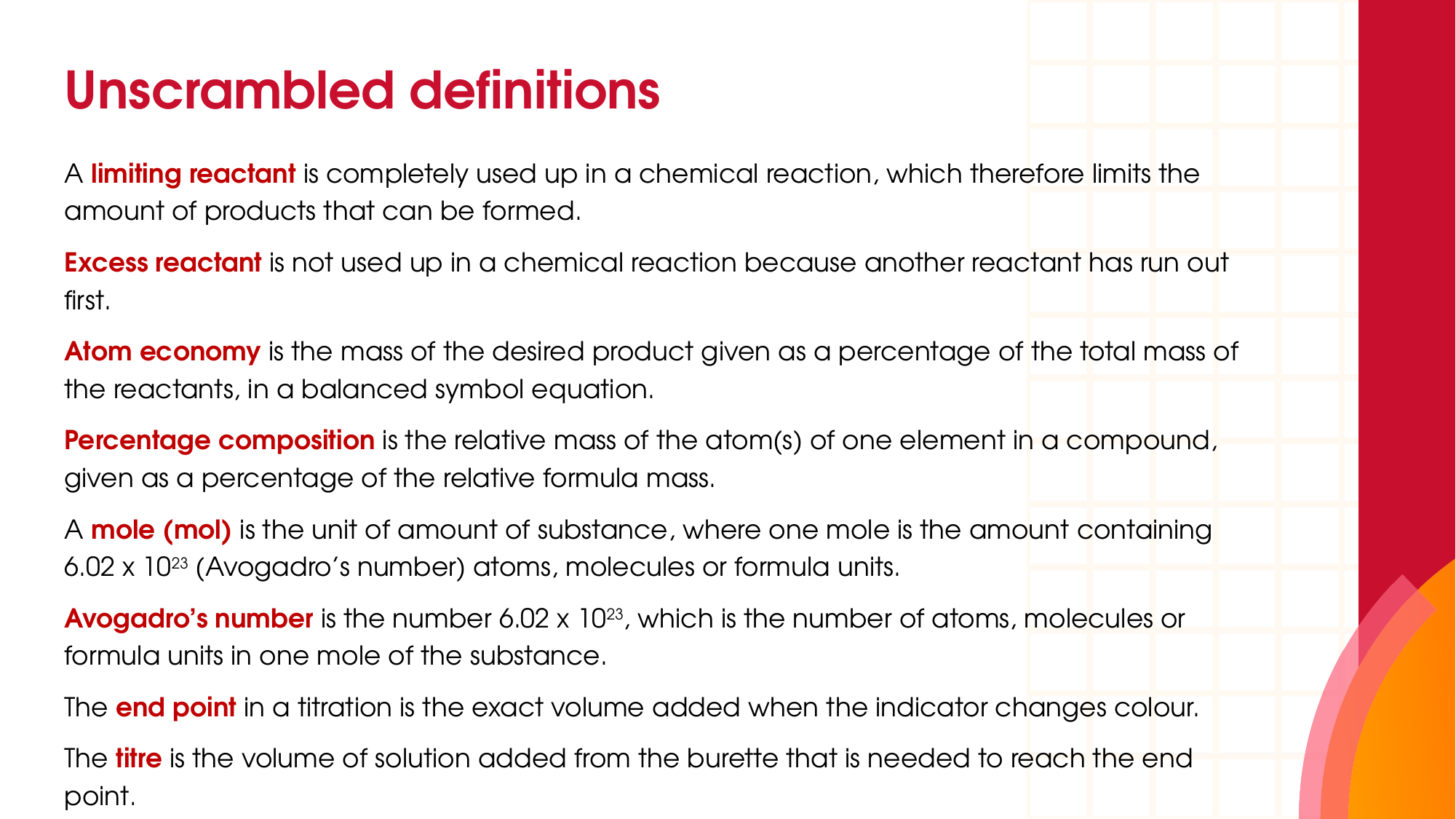

# Unscrambled definitions
A limiting reactant is completely used up in a chemical reaction, which therefore limits the amount of products that can be formed.
Excess reactant is not used up in a chemical reaction because another reactant has run out first.
Atom economy is the mass of the desired product given as a percentage of the total mass of the reactants, in a balanced symbol equation.
Percentage composition is the relative mass of the atom(s) of one element in a compound, given as a percentage of the relative formula mass.
A mole (mol) is the unit of amount of substance, where one mole is the amount containing 6.02 x 1023 (Avogadro’s number) atoms, molecules or formula units.
Avogadro’s number is the number 6.02 x 1023, which is the number of atoms, molecules or formula units in one mole of the substance.
The end point in a titration is the exact volume added when the indicator changes colour.
The titre is the volume of solution added from the burette that is needed to reach the end point.